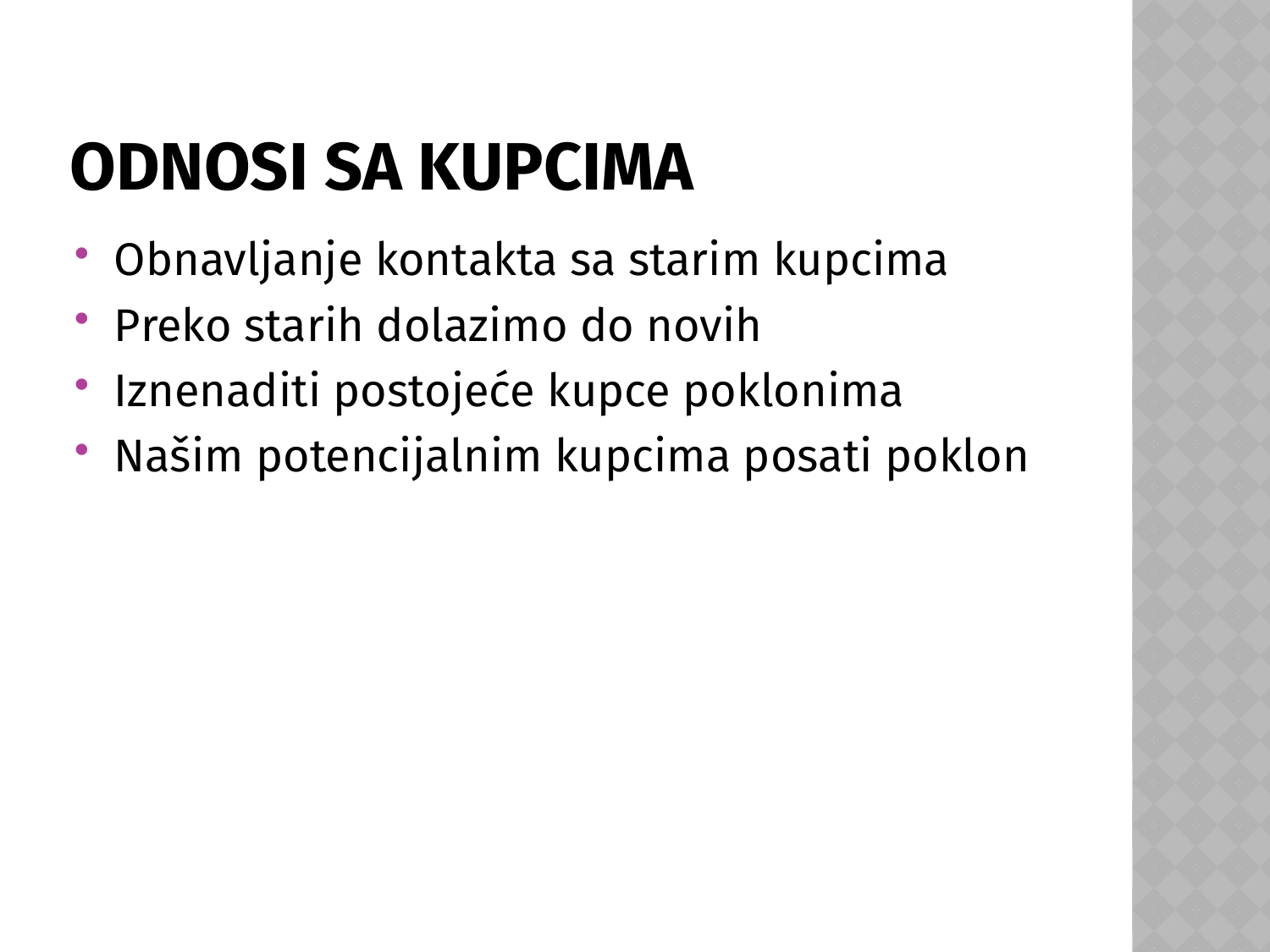

# Odnosi sa kupcima
Obnavljanje kontakta sa starim kupcima
Preko starih dolazimo do novih
Iznenaditi postojeće kupce poklonima
Našim potencijalnim kupcima posati poklon